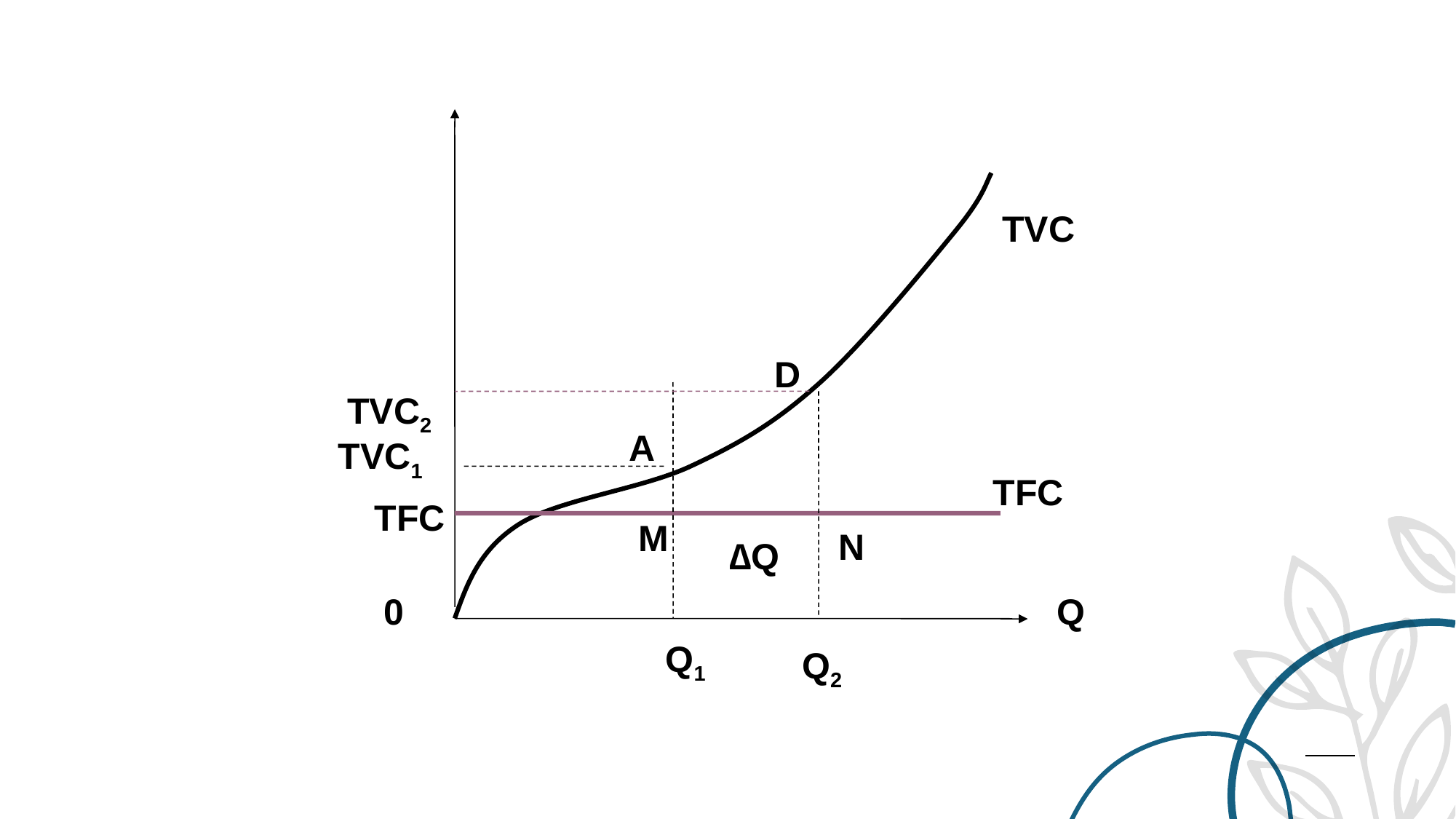

TVC
D
TVC2

A
TVC1
TFC

TFC
M

N
∆Q
0
Q

Q1
Q2